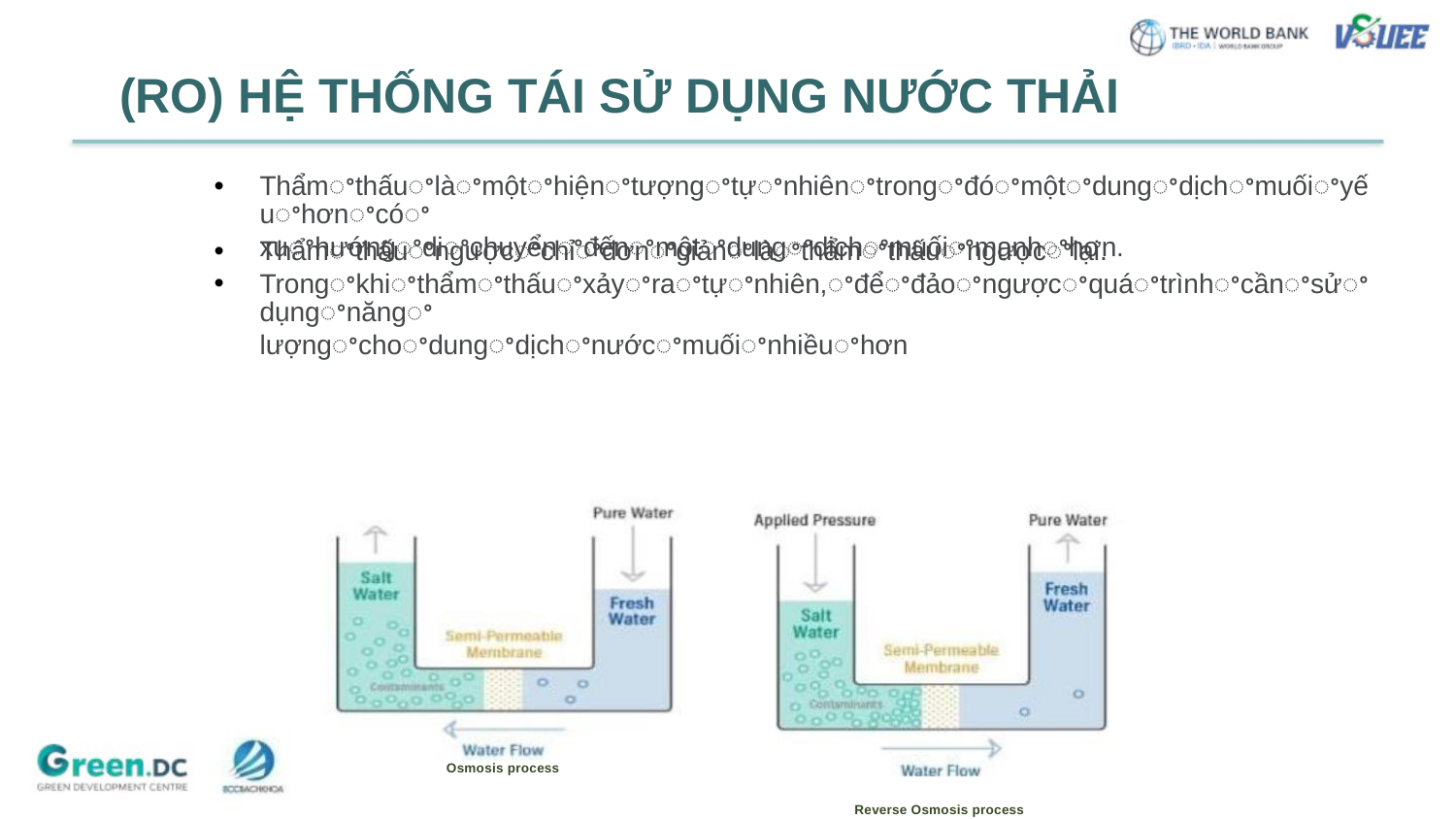

(RO) HỆ THỐNG TÁI SỬ DỤNG NƯỚC THẢI
•
Thẩmꢀthấuꢀlàꢀmộtꢀhiệnꢀtượngꢀtựꢀnhiênꢀtrongꢀđóꢀmộtꢀdungꢀdịchꢀmuốiꢀyếuꢀhơnꢀcóꢀ
xuꢀhướngꢀdiꢀchuyểnꢀđếnꢀmộtꢀdungꢀdịchꢀmuốiꢀmạnhꢀhơn.
•
•
Thẩmꢀthấuꢀngượcꢀchỉꢀđơnꢀgiảnꢀlàꢀthẩmꢀthấuꢀngượcꢀlại.
Trongꢀkhiꢀthẩmꢀthấuꢀxảyꢀraꢀtựꢀnhiên,ꢀđểꢀđảoꢀngượcꢀquáꢀtrìnhꢀcầnꢀsửꢀdụngꢀnăngꢀ
lượngꢀchoꢀdungꢀdịchꢀnướcꢀmuốiꢀnhiềuꢀhơn
Osmosis process
Reverse Osmosis process